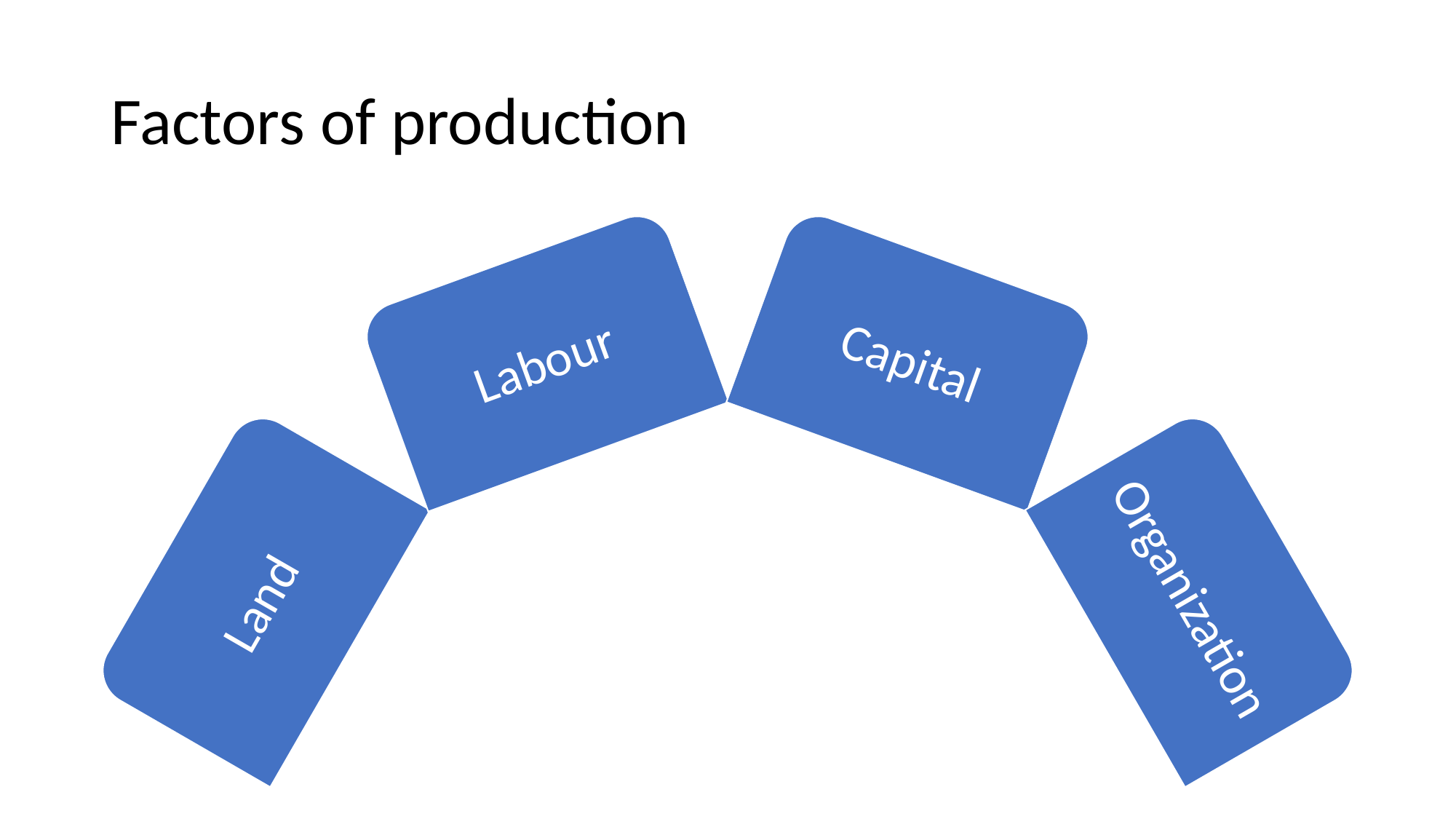

# Factors of production
Land
Labour
Capital
Organization